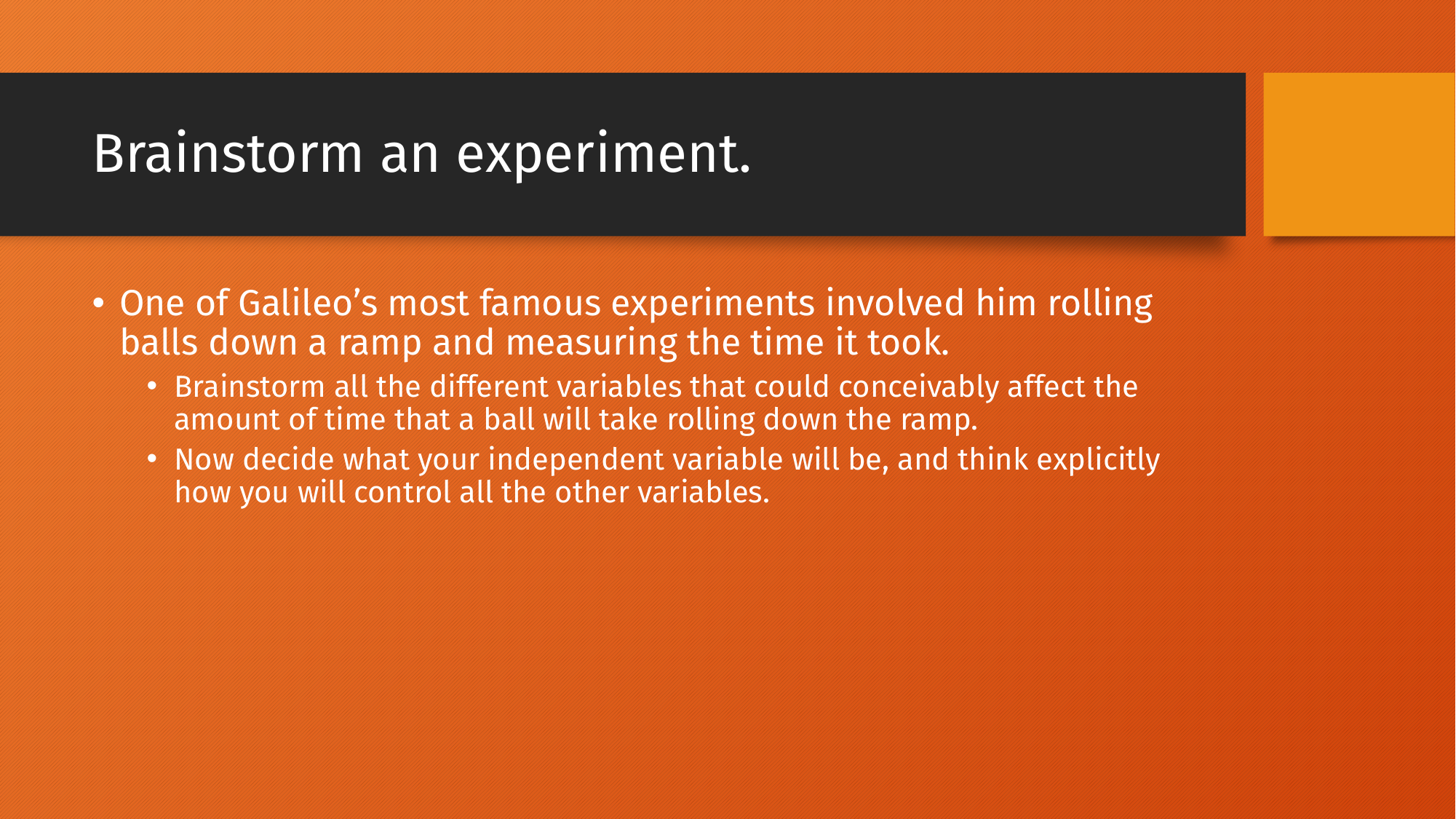

# Brainstorm an experiment.
One of Galileo’s most famous experiments involved him rolling balls down a ramp and measuring the time it took.
Brainstorm all the different variables that could conceivably affect the amount of time that a ball will take rolling down the ramp.
Now decide what your independent variable will be, and think explicitly how you will control all the other variables.